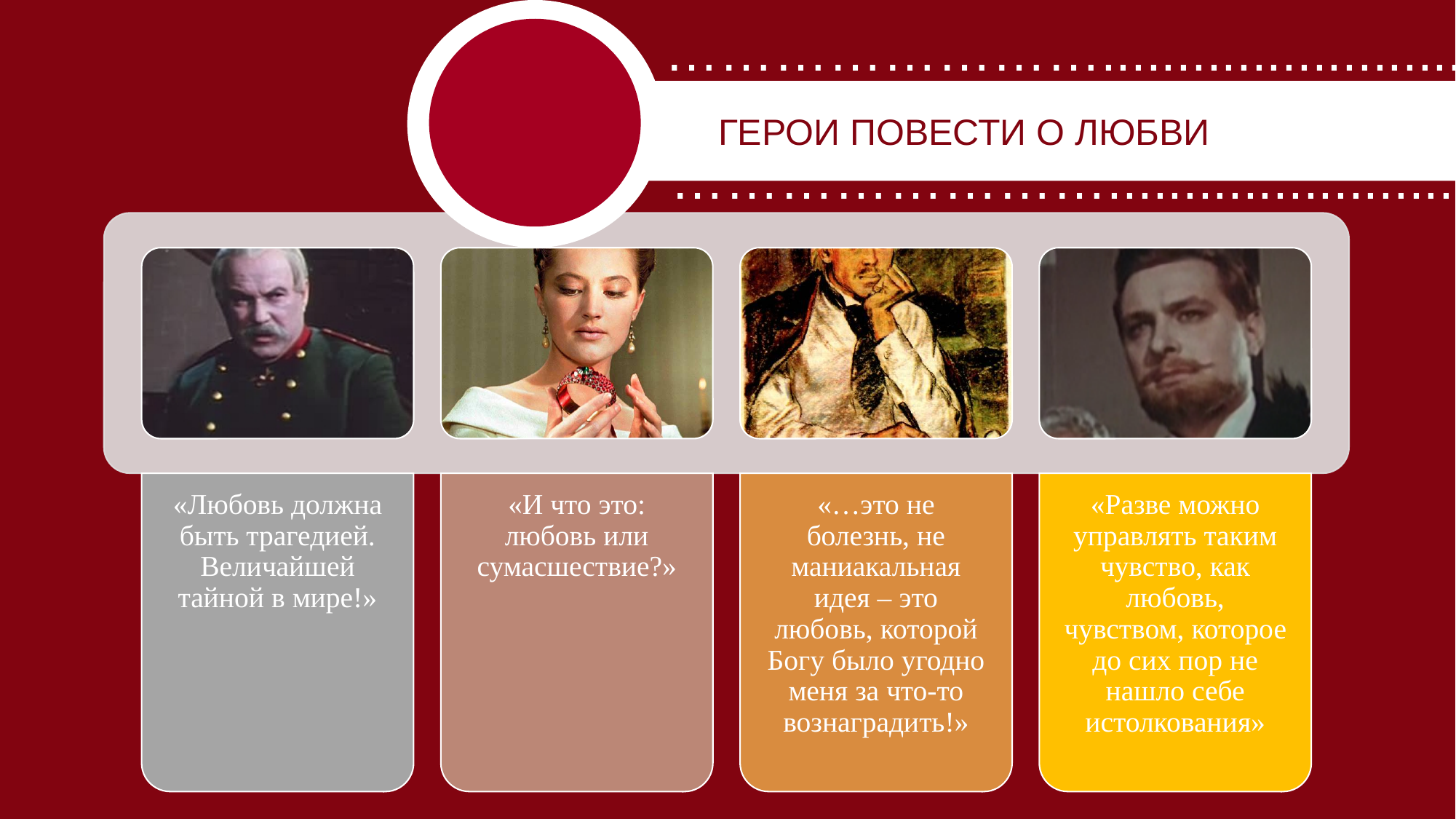

……………………........................

ГЕРОИ ПОВЕСТИ О ЛЮБВИ
……………………........................
«Любовь должна быть трагедией. Величайшей тайной в мире!»
«И что это: любовь или сумасшествие?»
«…это не болезнь, не маниакальная идея – это любовь, которой Богу было угодно меня за что-то вознаградить!»
«Разве можно управлять таким чувство, как любовь, чувством, которое до сих пор не нашло себе истолкования»